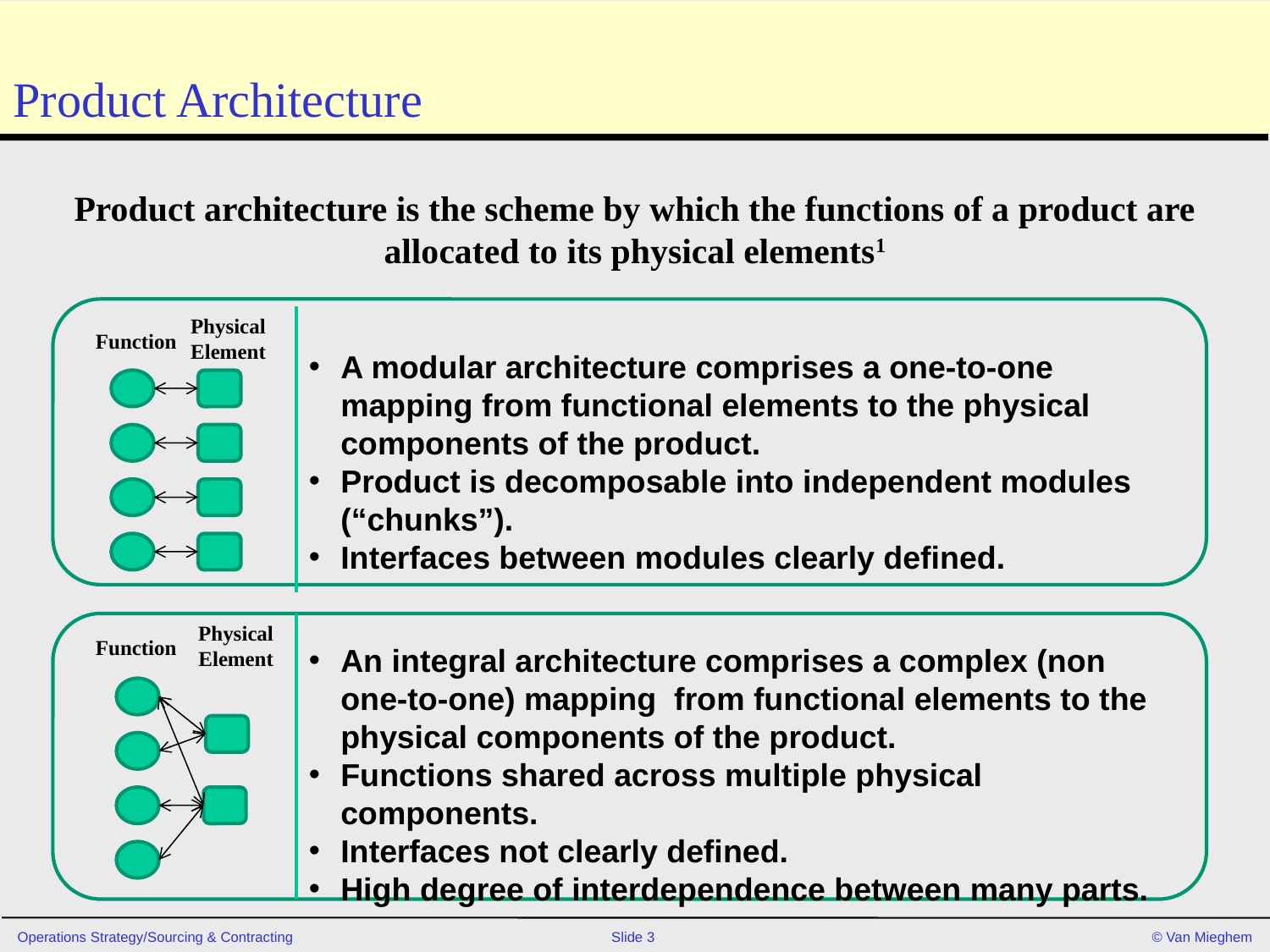

# Product Architecture
Product architecture is the scheme by which the functions of a product are allocated to its physical elements1

Physical Element
Function
A modular architecture comprises a one-to-one mapping from functional elements to the physical components of the product.
Product is decomposable into independent modules (“chunks”).
Interfaces between modules clearly defined.

Physical Element
Function
An integral architecture comprises a complex (non one-to-one) mapping  from functional elements to the physical components of the product.
Functions shared across multiple physical components.
Interfaces not clearly defined.
High degree of interdependence between many parts.